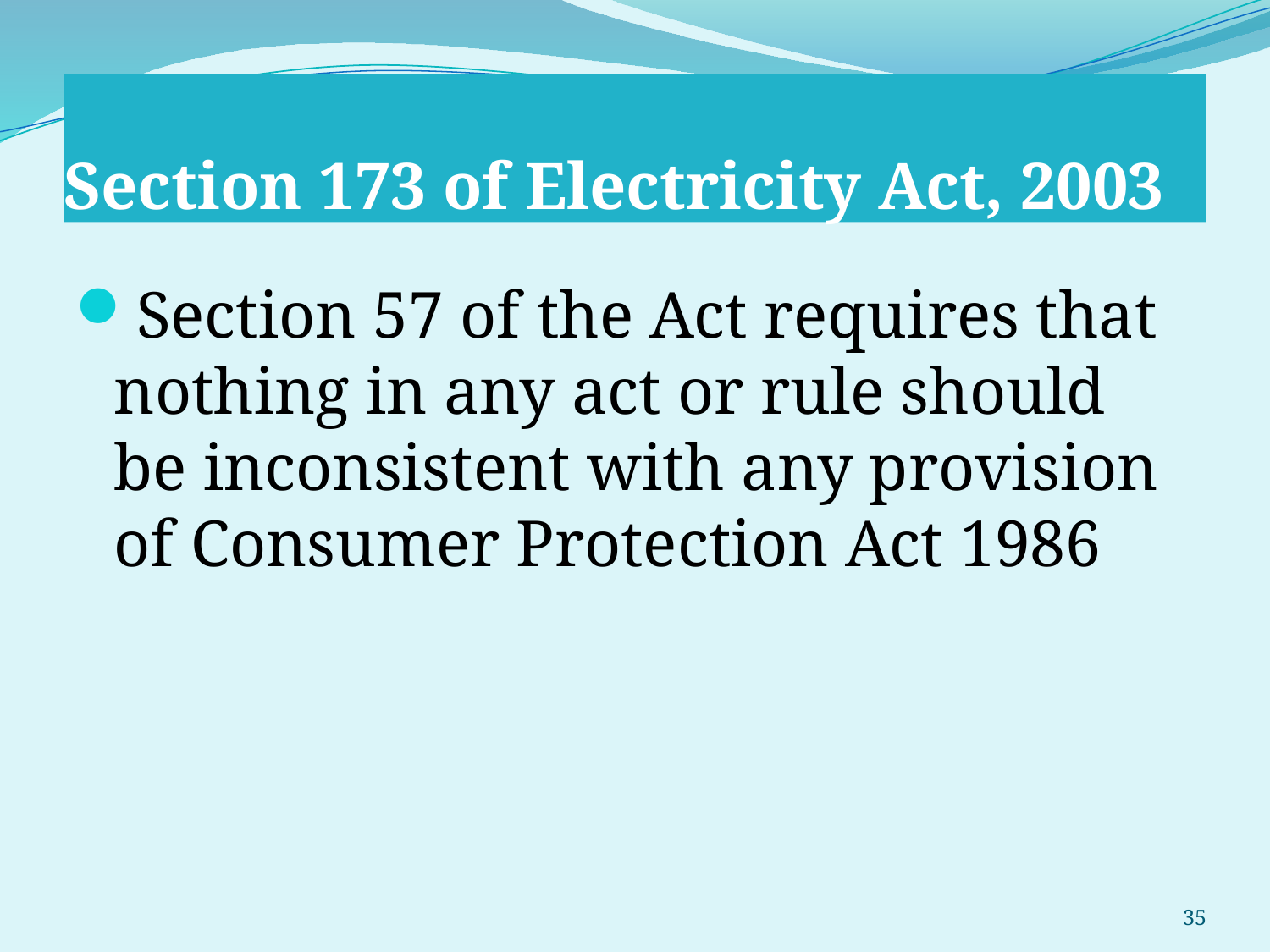

# Section 173 of Electricity Act, 2003
Section 57 of the Act requires that nothing in any act or rule should be inconsistent with any provision of Consumer Protection Act 1986

35